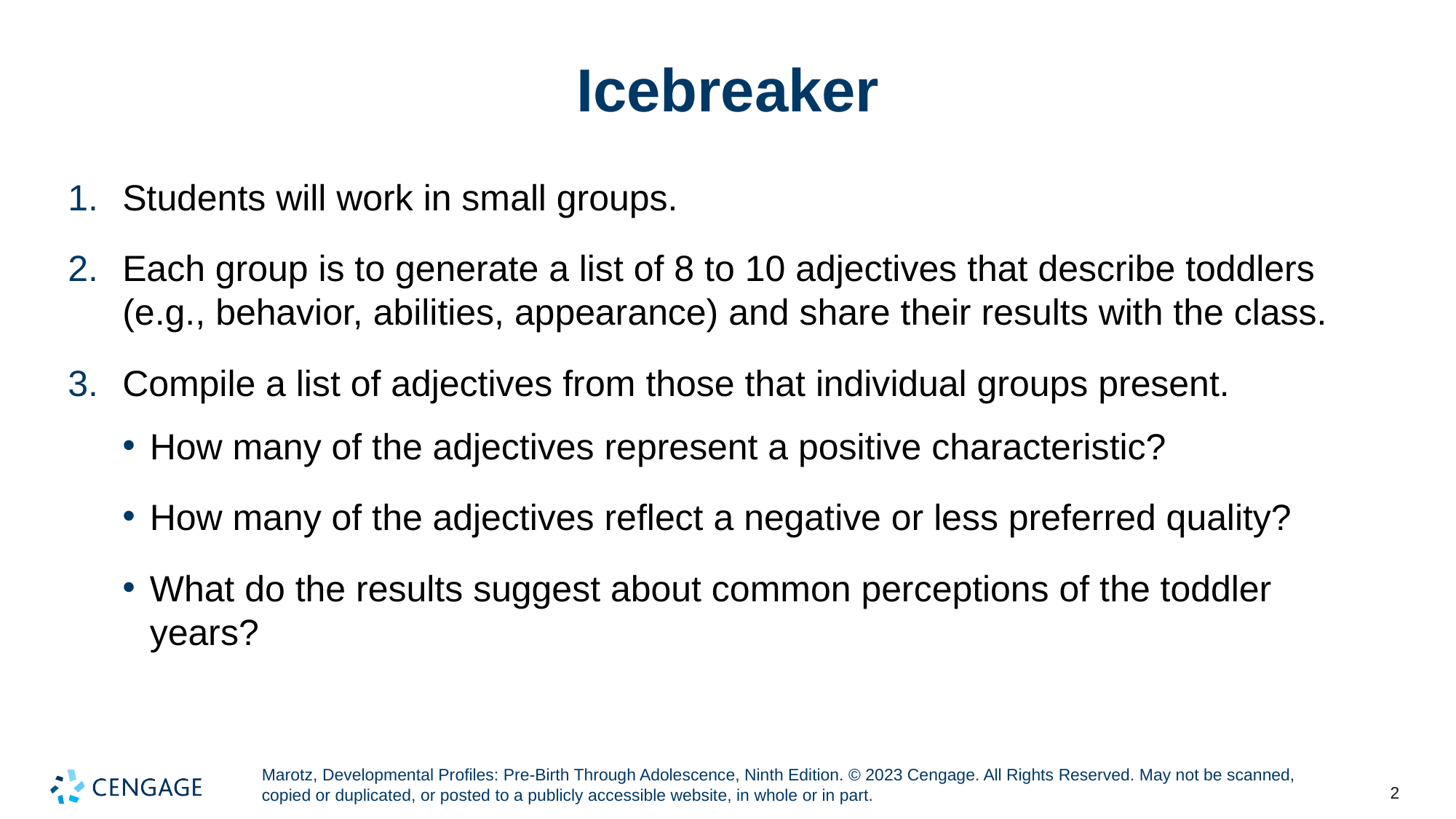

# Icebreaker
Students will work in small groups.
Each group is to generate a list of 8 to 10 adjectives that describe toddlers (e.g., behavior, abilities, appearance) and share their results with the class.
Compile a list of adjectives from those that individual groups present.
How many of the adjectives represent a positive characteristic?
How many of the adjectives reflect a negative or less preferred quality?
What do the results suggest about common perceptions of the toddler years?